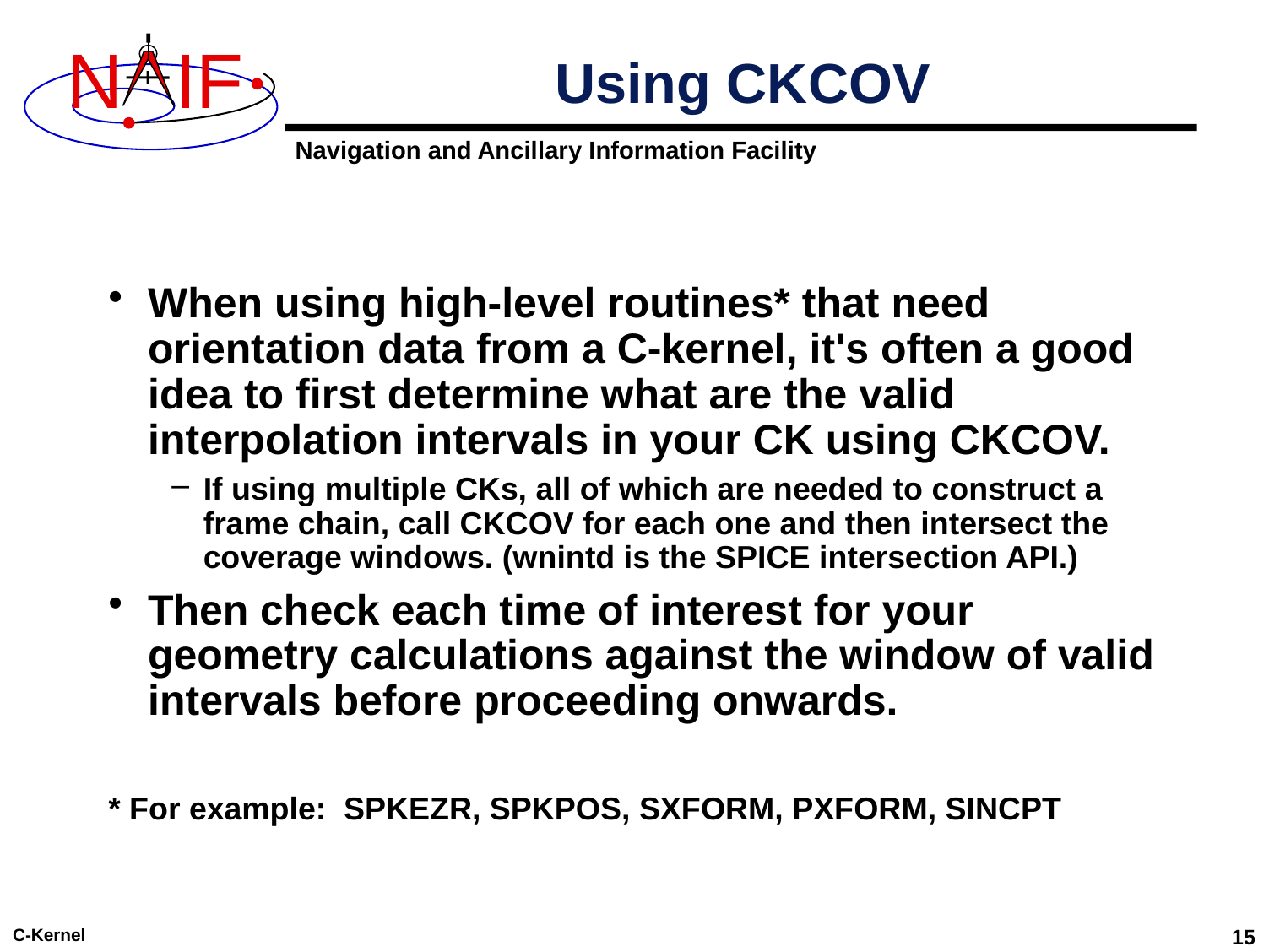

# Using CKCOV
When using high-level routines* that need orientation data from a C-kernel, it's often a good idea to first determine what are the valid interpolation intervals in your CK using CKCOV.
If using multiple CKs, all of which are needed to construct a frame chain, call CKCOV for each one and then intersect the coverage windows. (wnintd is the SPICE intersection API.)
Then check each time of interest for your geometry calculations against the window of valid intervals before proceeding onwards.

* For example:  SPKEZR, SPKPOS, SXFORM, PXFORM, SINCPT
C-Kernel
15